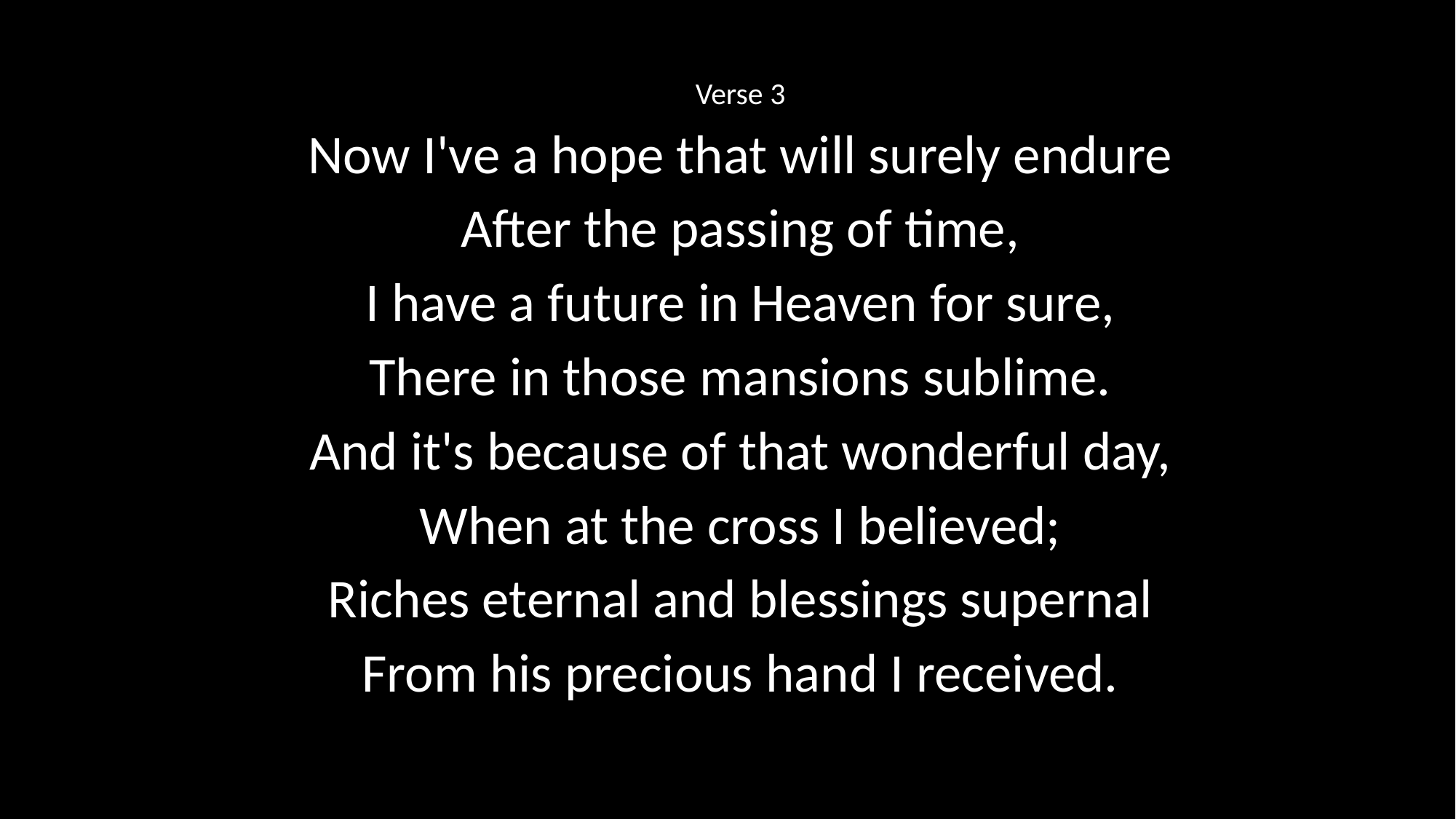

Verse 3
Now I've a hope that will surely endure
After the passing of time,
I have a future in Heaven for sure,
There in those mansions sublime.
And it's because of that wonderful day,
When at the cross I believed;
Riches eternal and blessings supernal
From his precious hand I received.